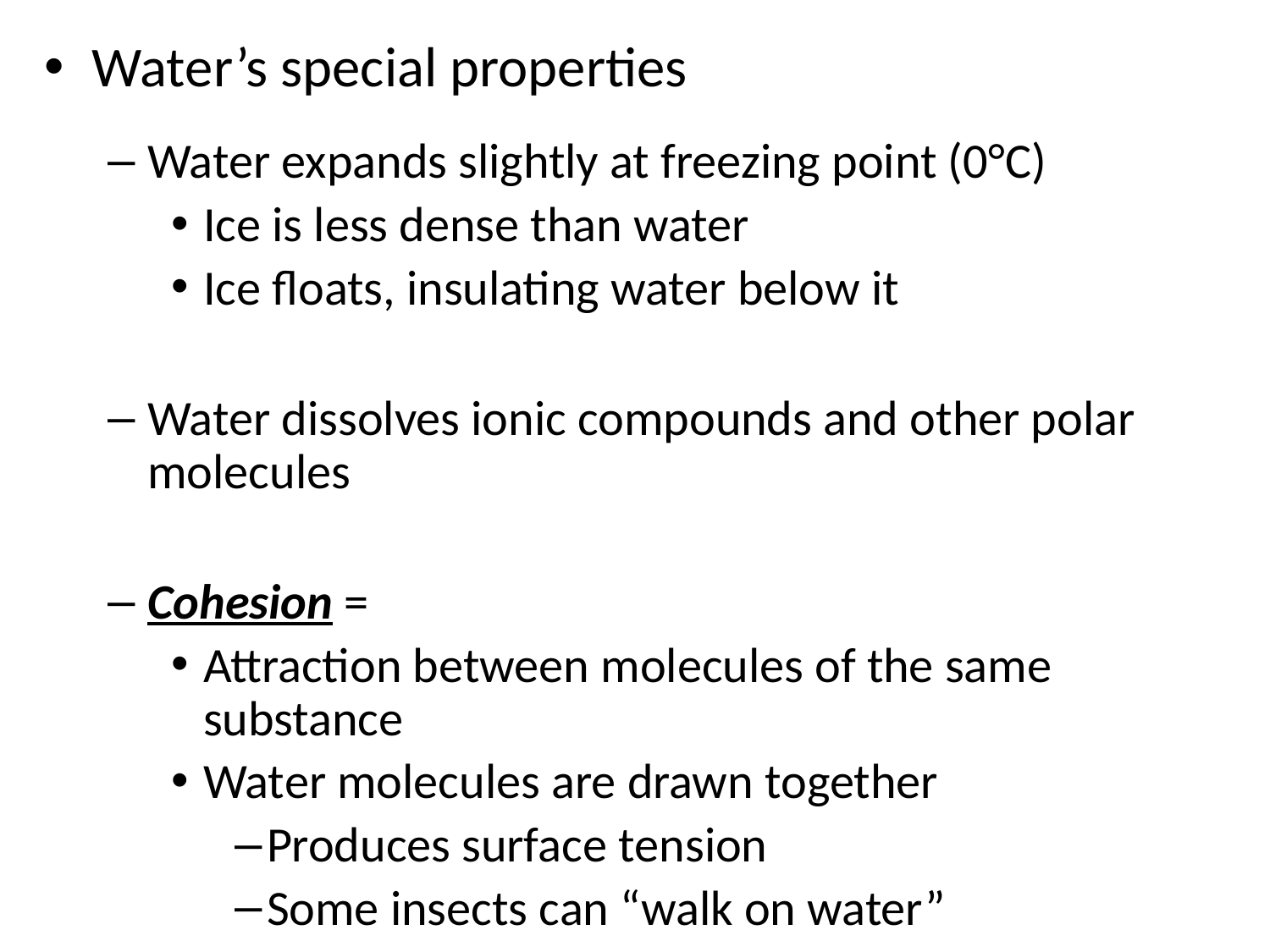

Water’s special properties

Water expands slightly at freezing point (0°C)
Ice is less dense than water
Ice floats, insulating water below it

Water dissolves ionic compounds and other polar molecules

Cohesion =
Attraction between molecules of the same substance
Water molecules are drawn together
Produces surface tension
Some insects can “walk on water”